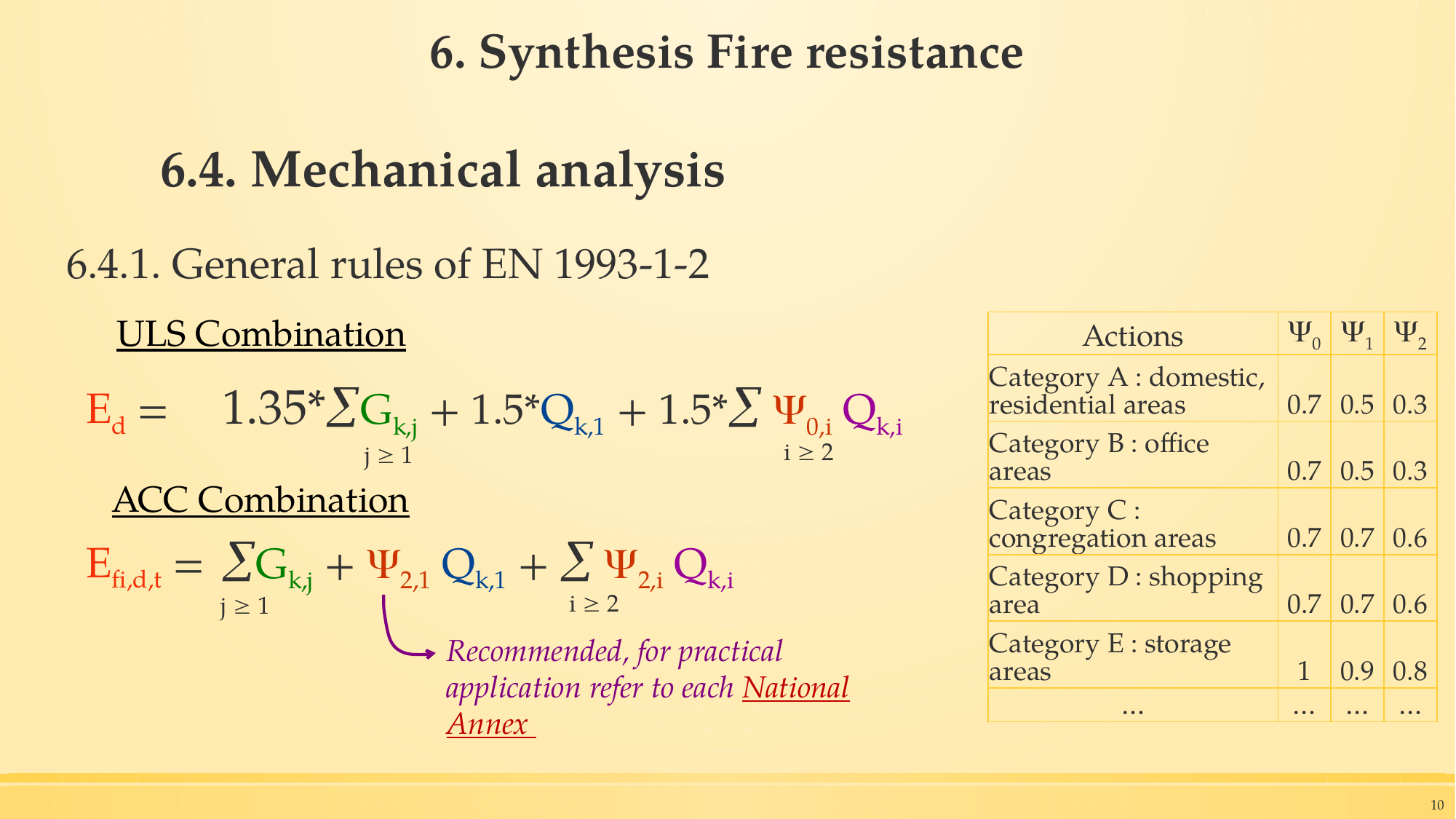

6. Synthesis Fire resistance
# 6.4. Mechanical analysis
6.4.1. General rules of EN 1993-1-2
ULS Combination
| Actions | Ψ0 | Ψ1 | Ψ2 |
| --- | --- | --- | --- |
| Category A : domestic, residential areas | 0.7 | 0.5 | 0.3 |
| Category B : office areas | 0.7 | 0.5 | 0.3 |
| Category C : congregation areas | 0.7 | 0.7 | 0.6 |
| Category D : shopping area | 0.7 | 0.7 | 0.6 |
| Category E : storage areas | 1 | 0.9 | 0.8 |
| … | … | … | … |
1.35*∑Gk,j + 1.5*Qk,1 + 1.5*∑ Ψ0,i Qk,i
i ≥ 2
j ≥ 1
Ed =
ACC Combination
∑Gk,j + Ψ2,1 Qk,1 + ∑ Ψ2,i Qk,i
i ≥ 2
j ≥ 1
Efi,d,t =

Recommended, for practical application refer to each National Annex